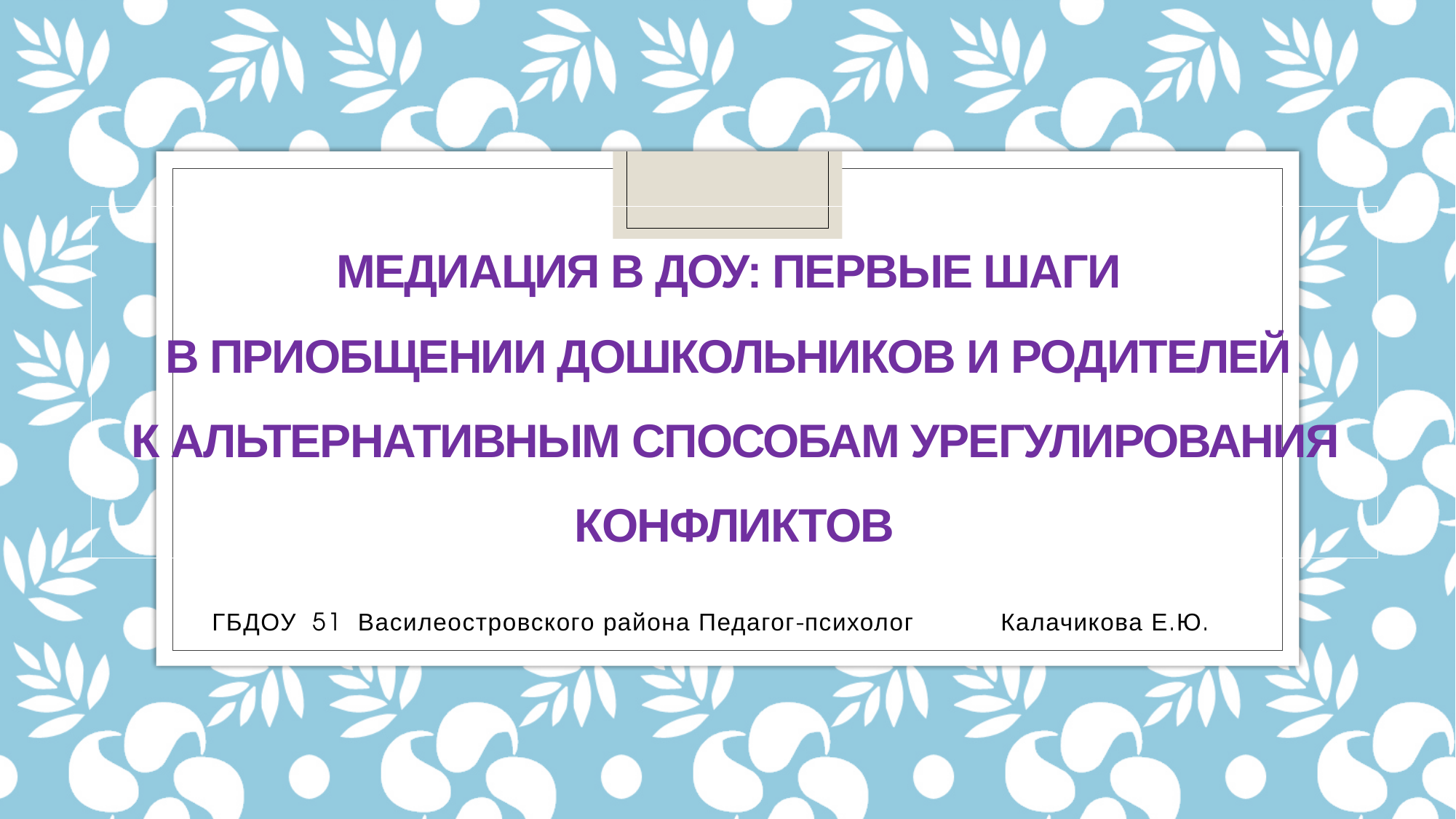

# Медиация в ДОУ: первые шаги в приобщении дошкольников и родителей к альтернативным способам урегулирования конфликтов
 ГБДОУ  51  Василеостровского района Педагог-психолог 	Калачикова Е.Ю.